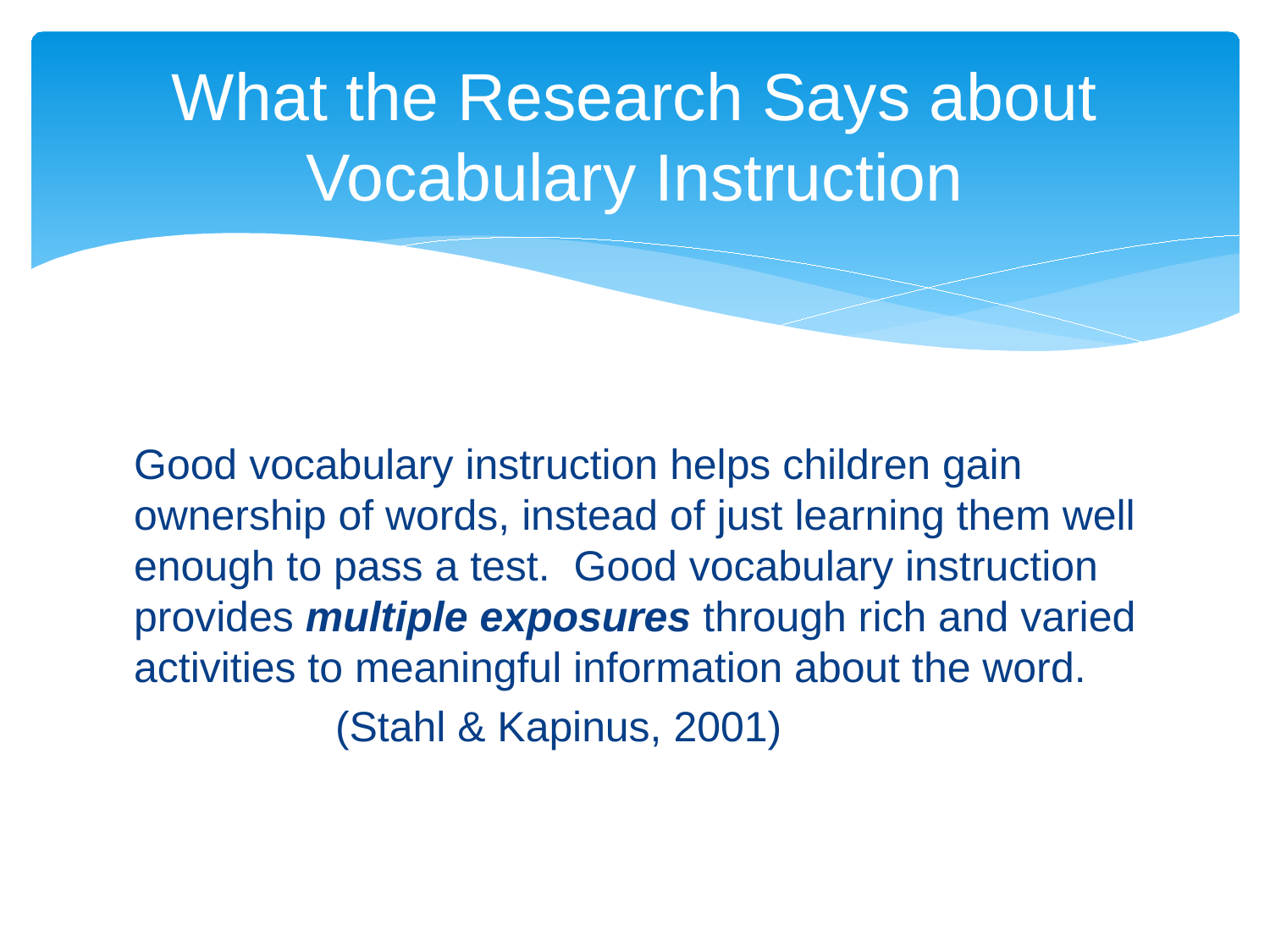

# What the Research Says about Vocabulary Instruction

Good vocabulary instruction helps children gain ownership of words, instead of just learning them well enough to pass a test.  Good vocabulary instruction provides multiple exposures through rich and varied activities to meaningful information about the word.
                 (Stahl & Kapinus, 2001)